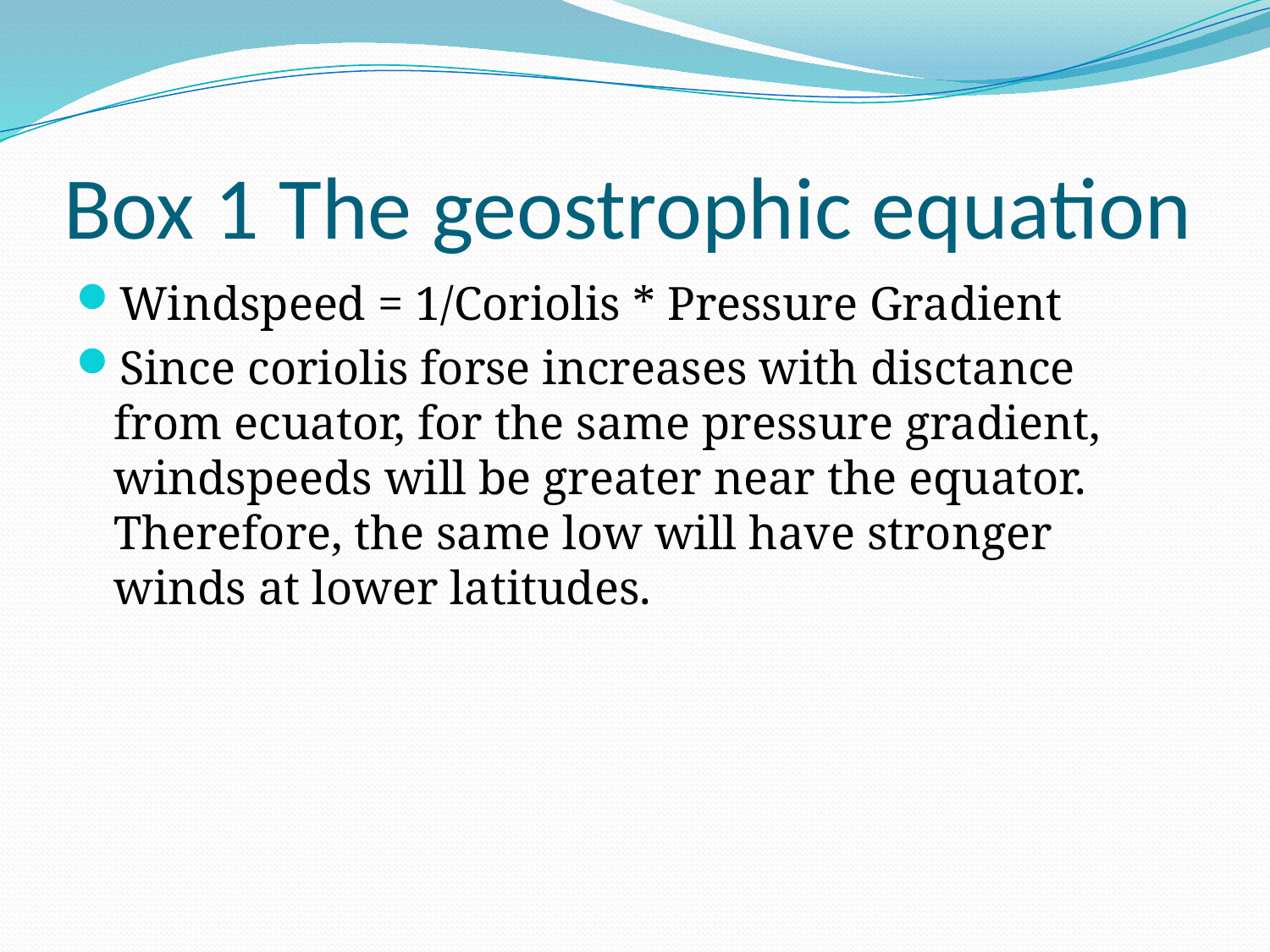

# Box 1 The geostrophic equation
Windspeed = 1/Coriolis * Pressure Gradient
Since coriolis forse increases with disctance from ecuator, for the same pressure gradient, windspeeds will be greater near the equator. Therefore, the same low will have stronger winds at lower latitudes.